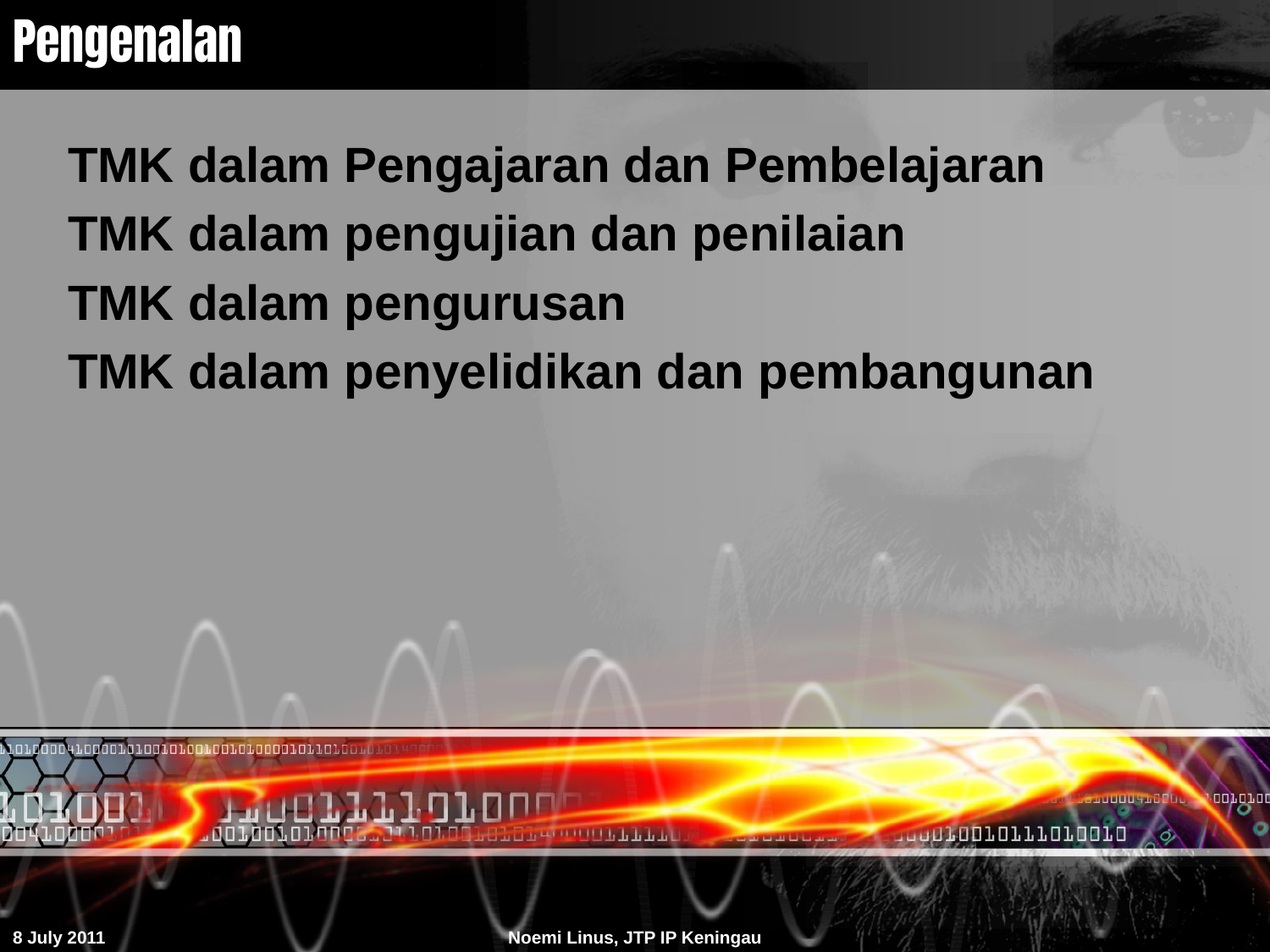

# Pengenalan
TMK dalam Pengajaran dan Pembelajaran
TMK dalam pengujian dan penilaian
TMK dalam pengurusan
TMK dalam penyelidikan dan pembangunan

8 July 2011
Noemi Linus, JTP IP Keningau